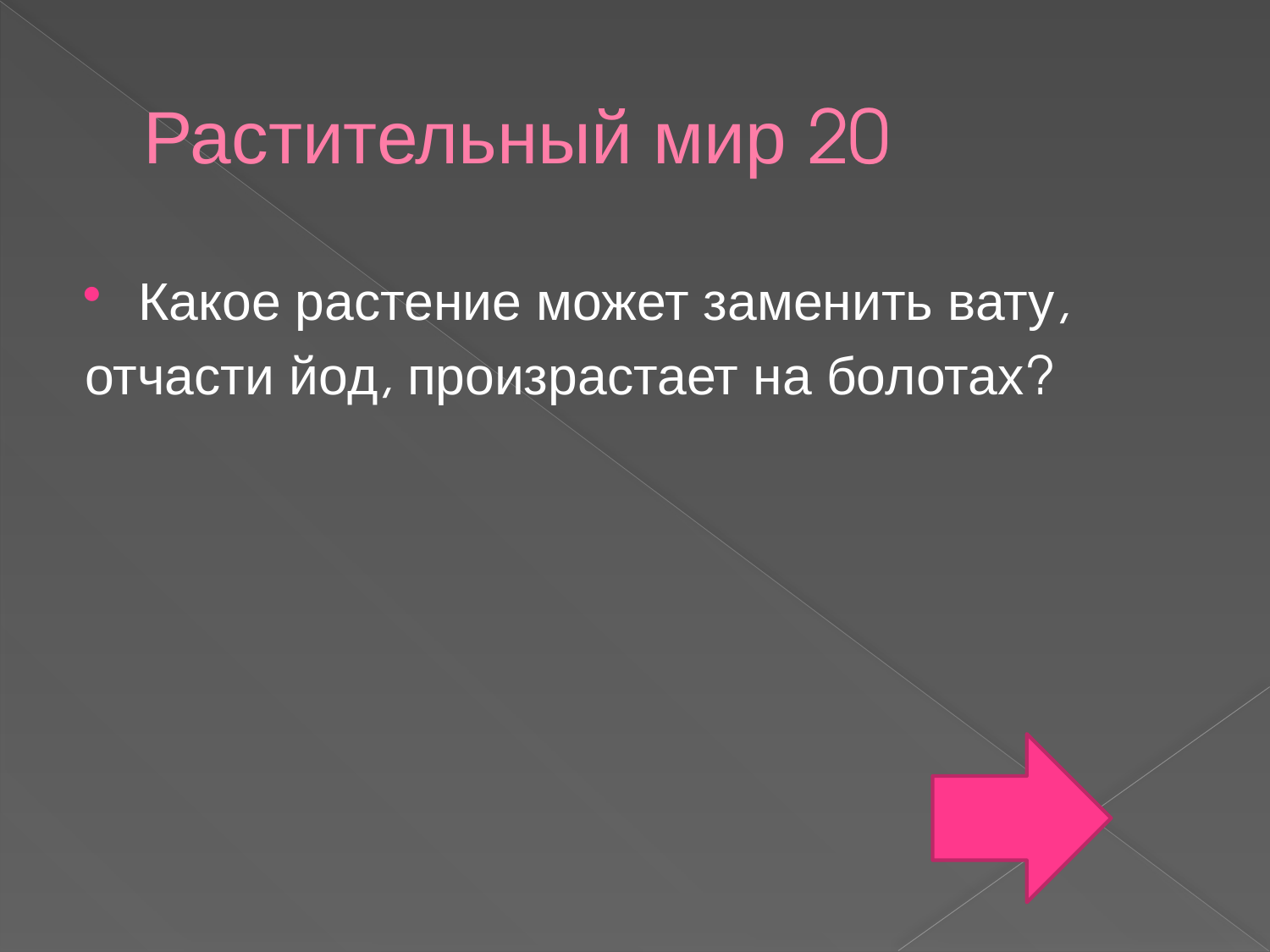

# Растительный мир 20
Какое растение может заменить вату,
отчасти йод, произрастает на болотах?